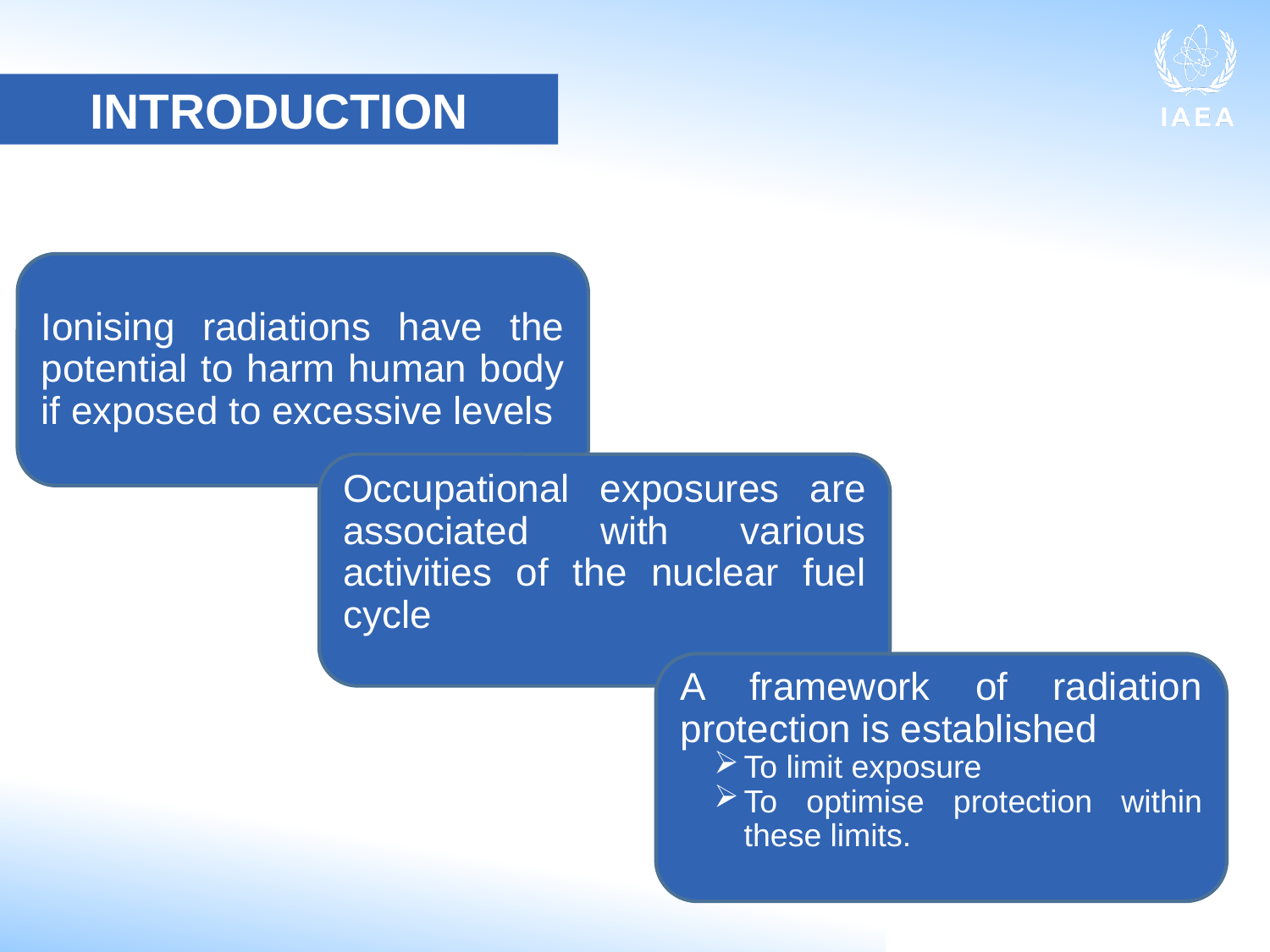

INTRODUCTION
Ionising radiations have the potential to harm human body if exposed to excessive levels
Occupational exposures are associated with various activities of the nuclear fuel cycle

A framework of radiation protection is established
To limit exposure
To optimise protection within these limits.